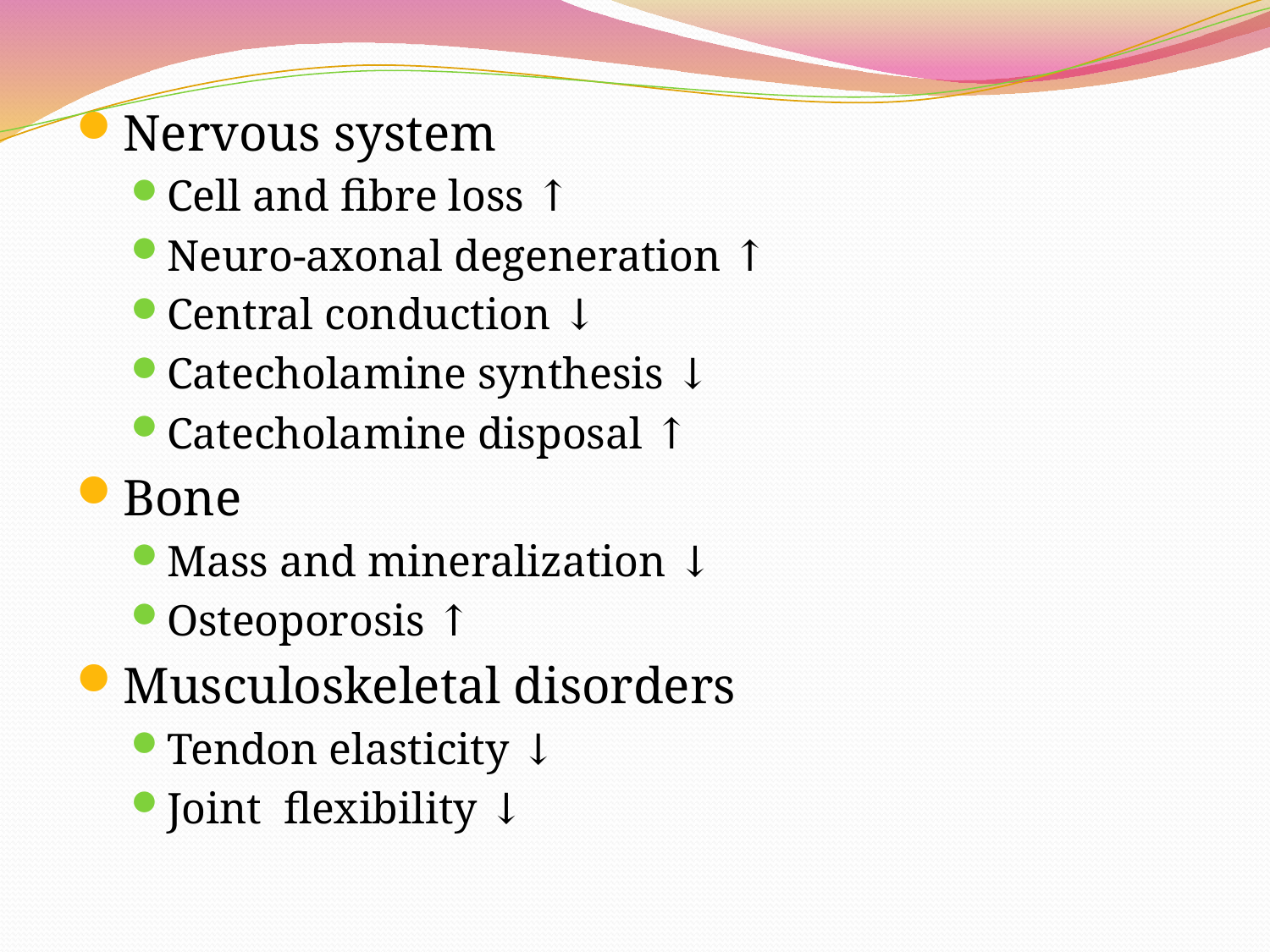

Nervous system
Cell and fibre loss ↑
Neuro-axonal degeneration ↑
Central conduction ↓
Catecholamine synthesis ↓
Catecholamine disposal ↑
Bone
Mass and mineralization ↓
Osteoporosis ↑
Musculoskeletal disorders
Tendon elasticity ↓
Joint  flexibility ↓